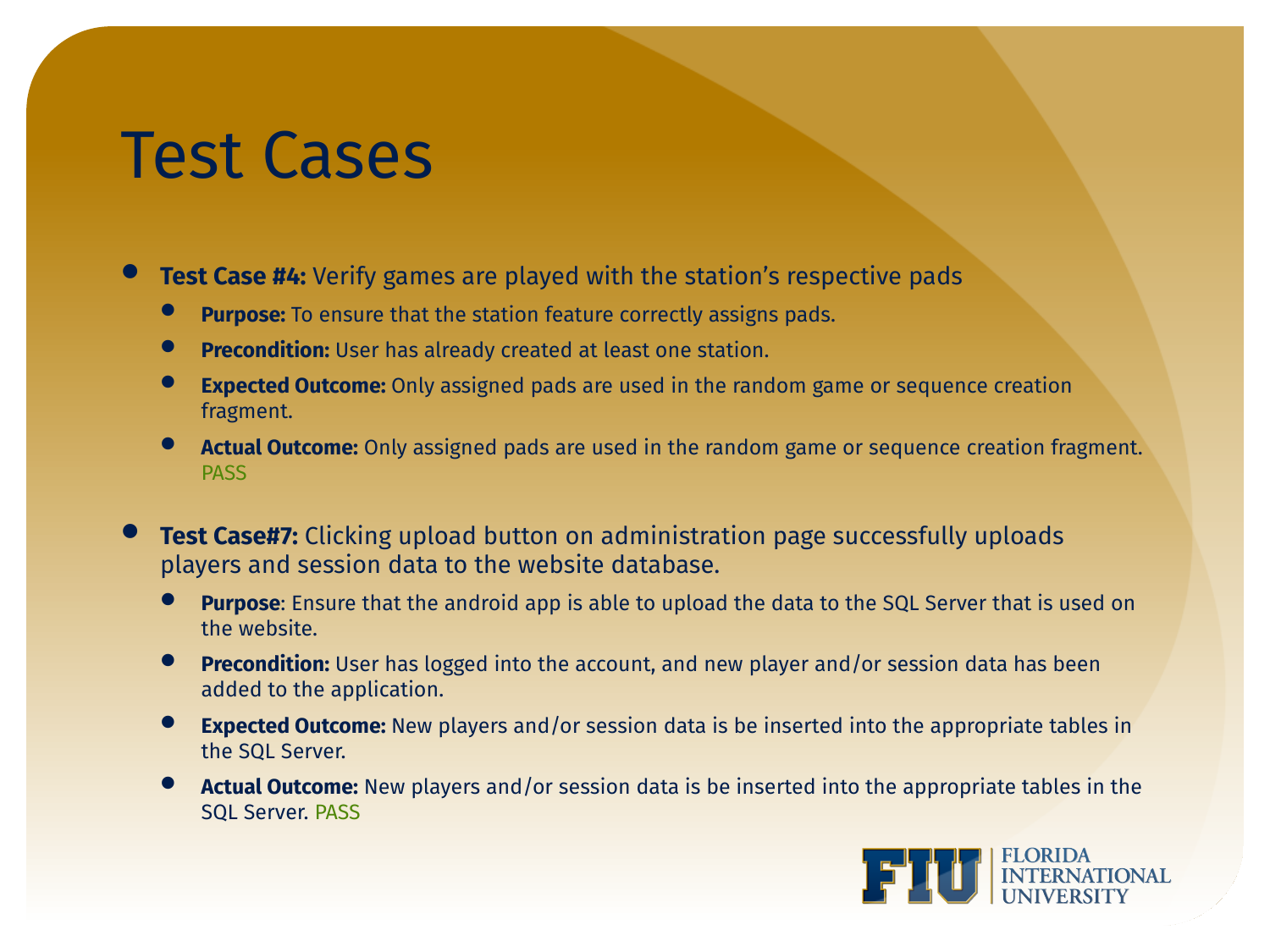

# Test Cases
Test Case #4: Verify games are played with the station’s respective pads
Purpose: To ensure that the station feature correctly assigns pads.
Precondition: User has already created at least one station.
Expected Outcome: Only assigned pads are used in the random game or sequence creation fragment.
Actual Outcome: Only assigned pads are used in the random game or sequence creation fragment. PASS
Test Case#7: Clicking upload button on administration page successfully uploads players and session data to the website database.
Purpose: Ensure that the android app is able to upload the data to the SQL Server that is used on the website.
Precondition: User has logged into the account, and new player and/or session data has been added to the application.
Expected Outcome: New players and/or session data is be inserted into the appropriate tables in the SQL Server.
Actual Outcome: New players and/or session data is be inserted into the appropriate tables in the SQL Server. PASS